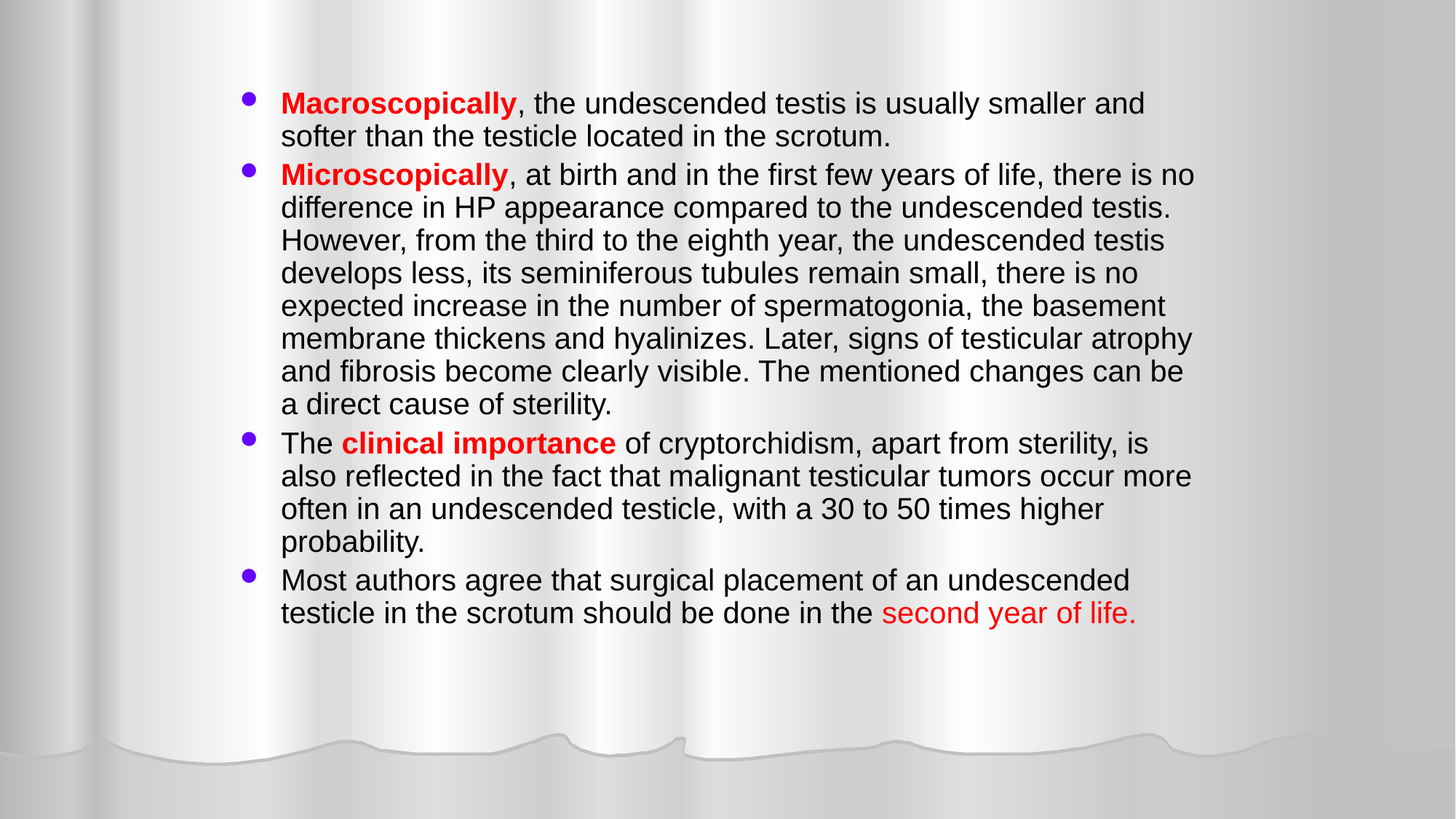

Macroscopically, the undescended testis is usually smaller and softer than the testicle located in the scrotum.
Microscopically, at birth and in the first few years of life, there is no difference in HP appearance compared to the undescended testis. However, from the third to the eighth year, the undescended testis develops less, its seminiferous tubules remain small, there is no expected increase in the number of spermatogonia, the basement membrane thickens and hyalinizes. Later, signs of testicular atrophy and fibrosis become clearly visible. The mentioned changes can be a direct cause of sterility.
The clinical importance of cryptorchidism, apart from sterility, is also reflected in the fact that malignant testicular tumors occur more often in an undescended testicle, with a 30 to 50 times higher probability.
Most authors agree that surgical placement of an undescended testicle in the scrotum should be done in the second year of life.